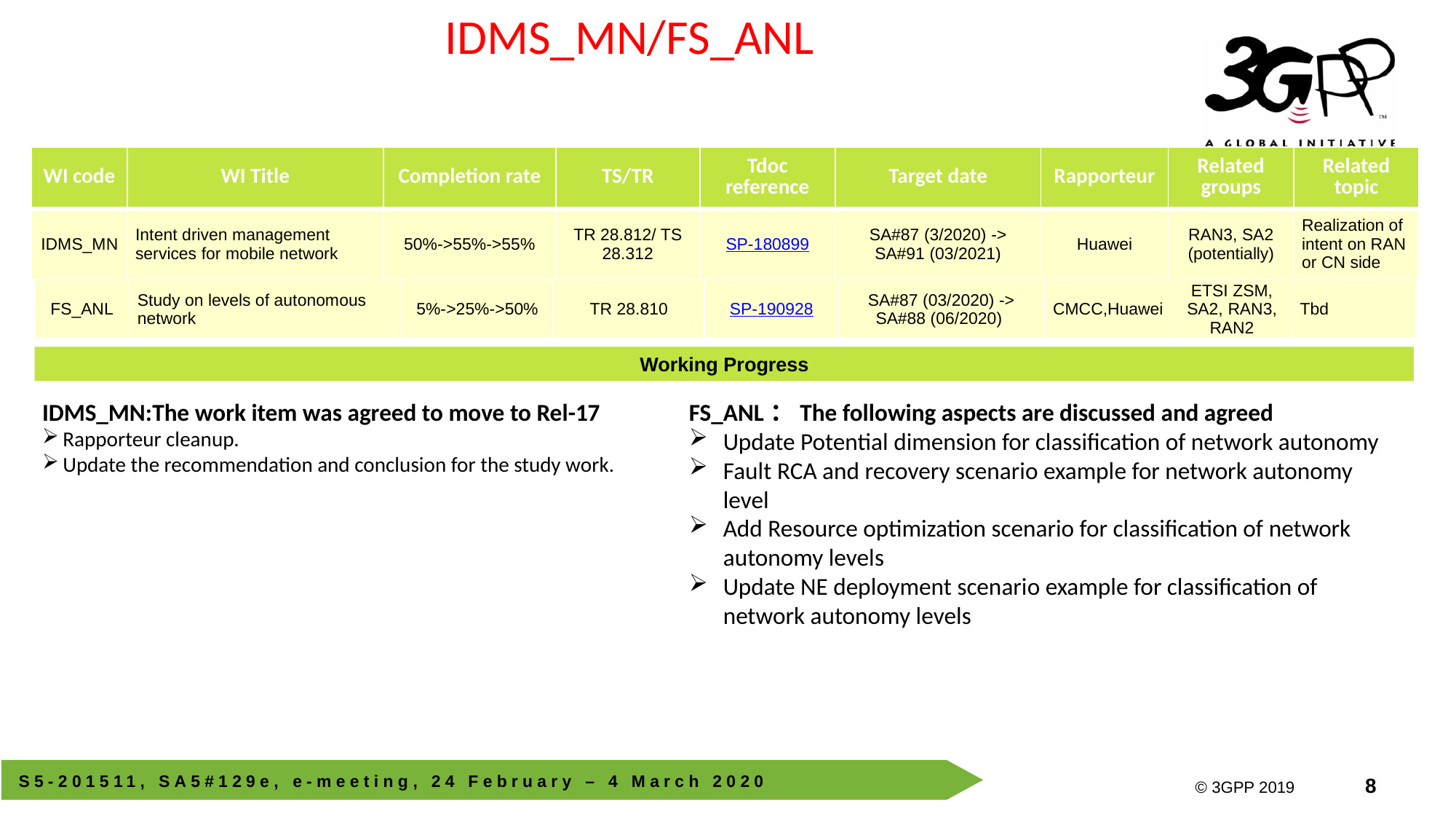

IDMS_MN/FS_ANL
| WI code | WI Title | Completion rate | TS/TR | Tdoc reference | Target date | Rapporteur | Related groups | Related topic |
| --- | --- | --- | --- | --- | --- | --- | --- | --- |
| IDMS\_MN | Intent driven management services for mobile network | 50%->55%->55% | TR 28.812/ TS 28.312 | SP-180899 | SA#87 (3/2020) -> SA#91 (03/2021) | Huawei | RAN3, SA2 (potentially) | Realization of intent on RAN or CN side |
| FS\_ANL | Study on levels of autonomous network | 5%->25%->50% | TR 28.810 | SP-190928 | SA#87 (03/2020) -> SA#88 (06/2020) | CMCC,Huawei | ETSI ZSM, SA2, RAN3, RAN2 | Tbd |
| --- | --- | --- | --- | --- | --- | --- | --- | --- |
Working Progress
IDMS_MN:The work item was agreed to move to Rel-17
Rapporteur cleanup.
Update the recommendation and conclusion for the study work.
FS_ANL：The following aspects are discussed and agreed
Update Potential dimension for classification of network autonomy
Fault RCA and recovery scenario example for network autonomy level
Add Resource optimization scenario for classification of network autonomy levels
Update NE deployment scenario example for classification of network autonomy levels